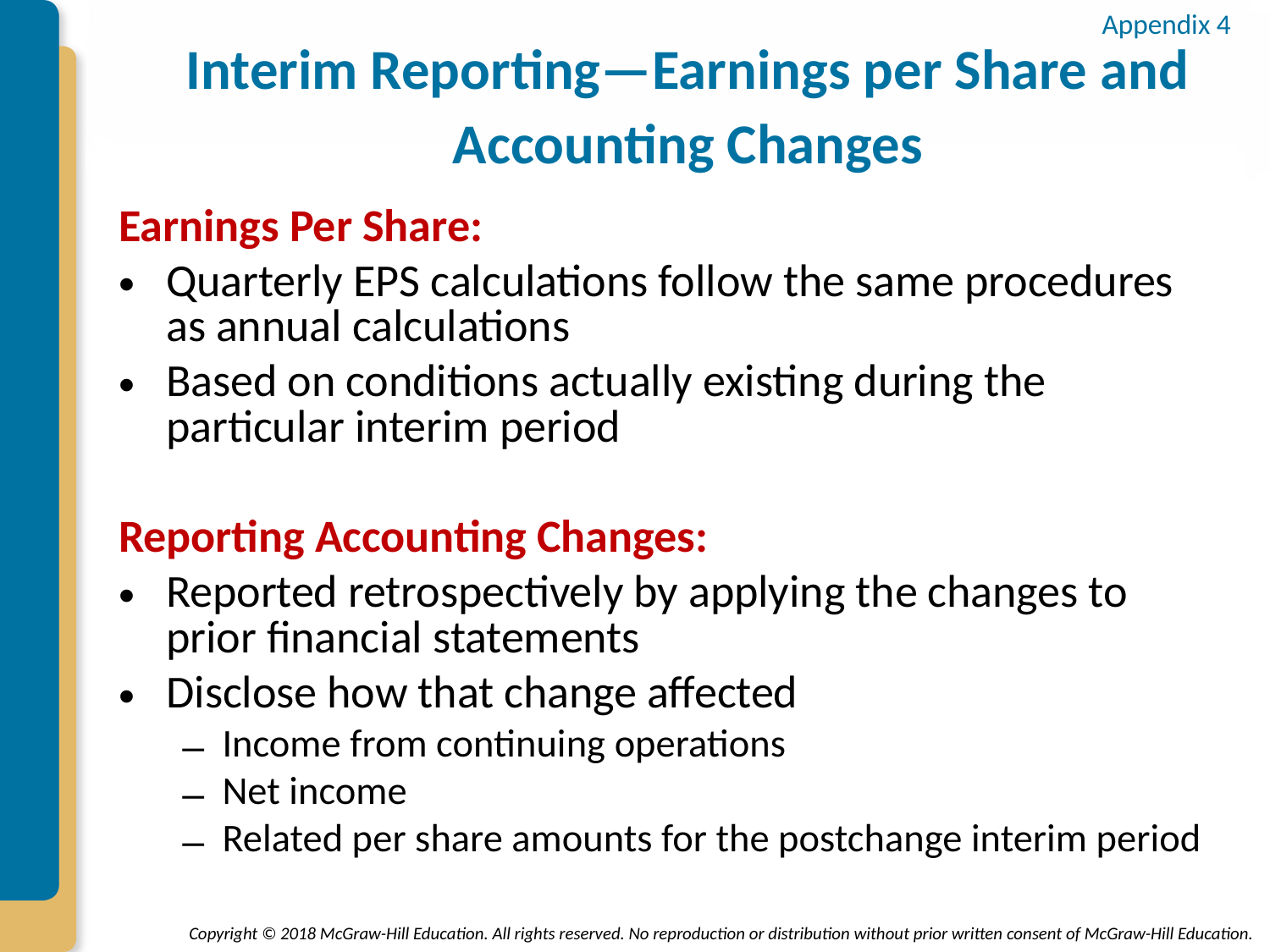

# Interim Reporting—Earnings per Share and Accounting Changes
Appendix 4
Earnings Per Share:
Quarterly EPS calculations follow the same procedures as annual calculations
Based on conditions actually existing during the particular interim period

Reporting Accounting Changes:
Reported retrospectively by applying the changes to prior financial statements
Disclose how that change affected
Income from continuing operations
Net income
Related per share amounts for the postchange interim period